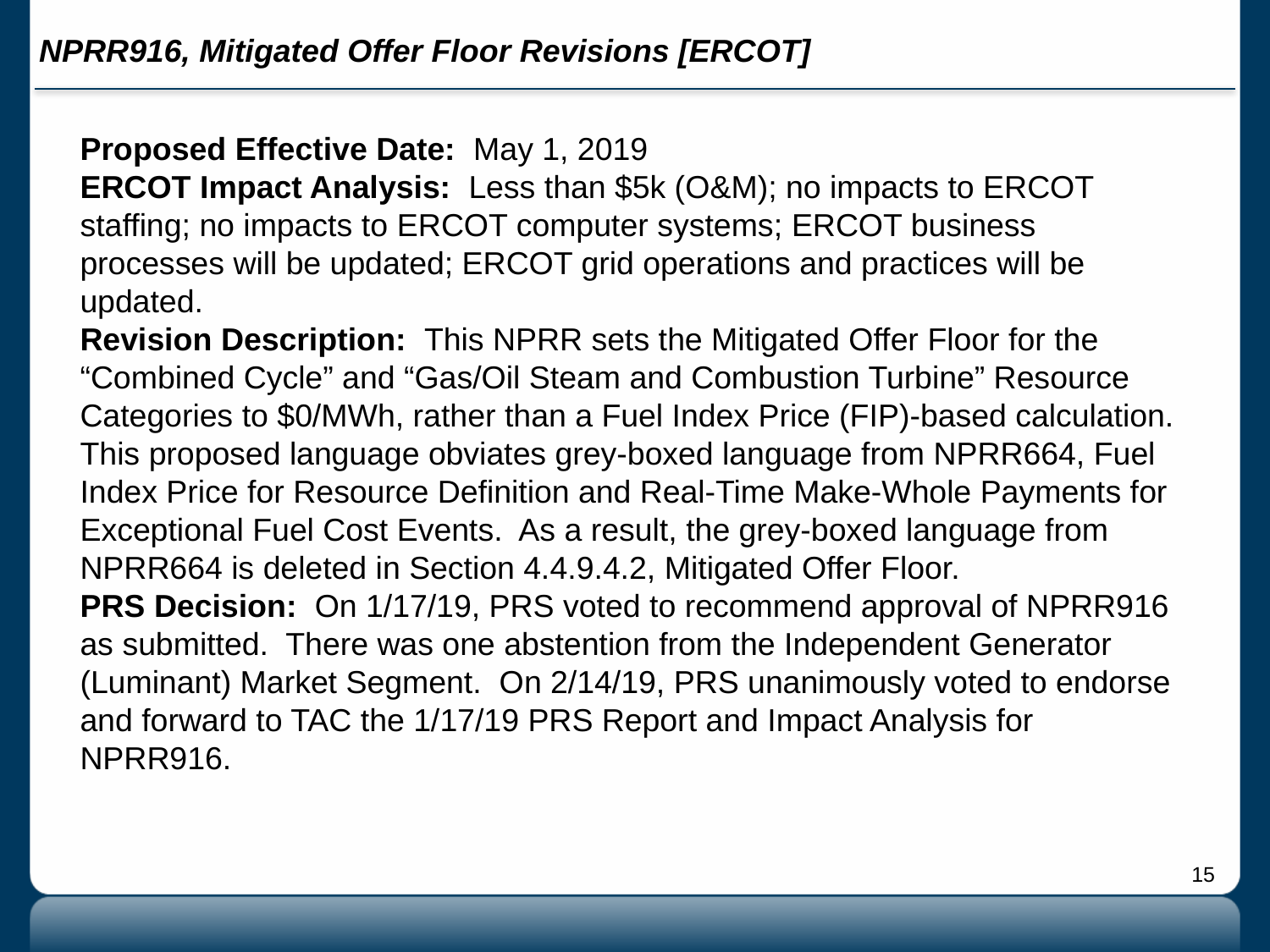

# NPRR916, Mitigated Offer Floor Revisions [ERCOT]
Proposed Effective Date:  May 1, 2019
ERCOT Impact Analysis:  Less than $5k (O&M); no impacts to ERCOT staffing; no impacts to ERCOT computer systems; ERCOT business processes will be updated; ERCOT grid operations and practices will be updated.
Revision Description:  This NPRR sets the Mitigated Offer Floor for the “Combined Cycle” and “Gas/Oil Steam and Combustion Turbine” Resource Categories to $0/MWh, rather than a Fuel Index Price (FIP)-based calculation.  This proposed language obviates grey-boxed language from NPRR664, Fuel Index Price for Resource Definition and Real-Time Make-Whole Payments for Exceptional Fuel Cost Events.  As a result, the grey-boxed language from NPRR664 is deleted in Section 4.4.9.4.2, Mitigated Offer Floor.
PRS Decision:  On 1/17/19, PRS voted to recommend approval of NPRR916 as submitted.  There was one abstention from the Independent Generator (Luminant) Market Segment.  On 2/14/19, PRS unanimously voted to endorse and forward to TAC the 1/17/19 PRS Report and Impact Analysis for NPRR916.